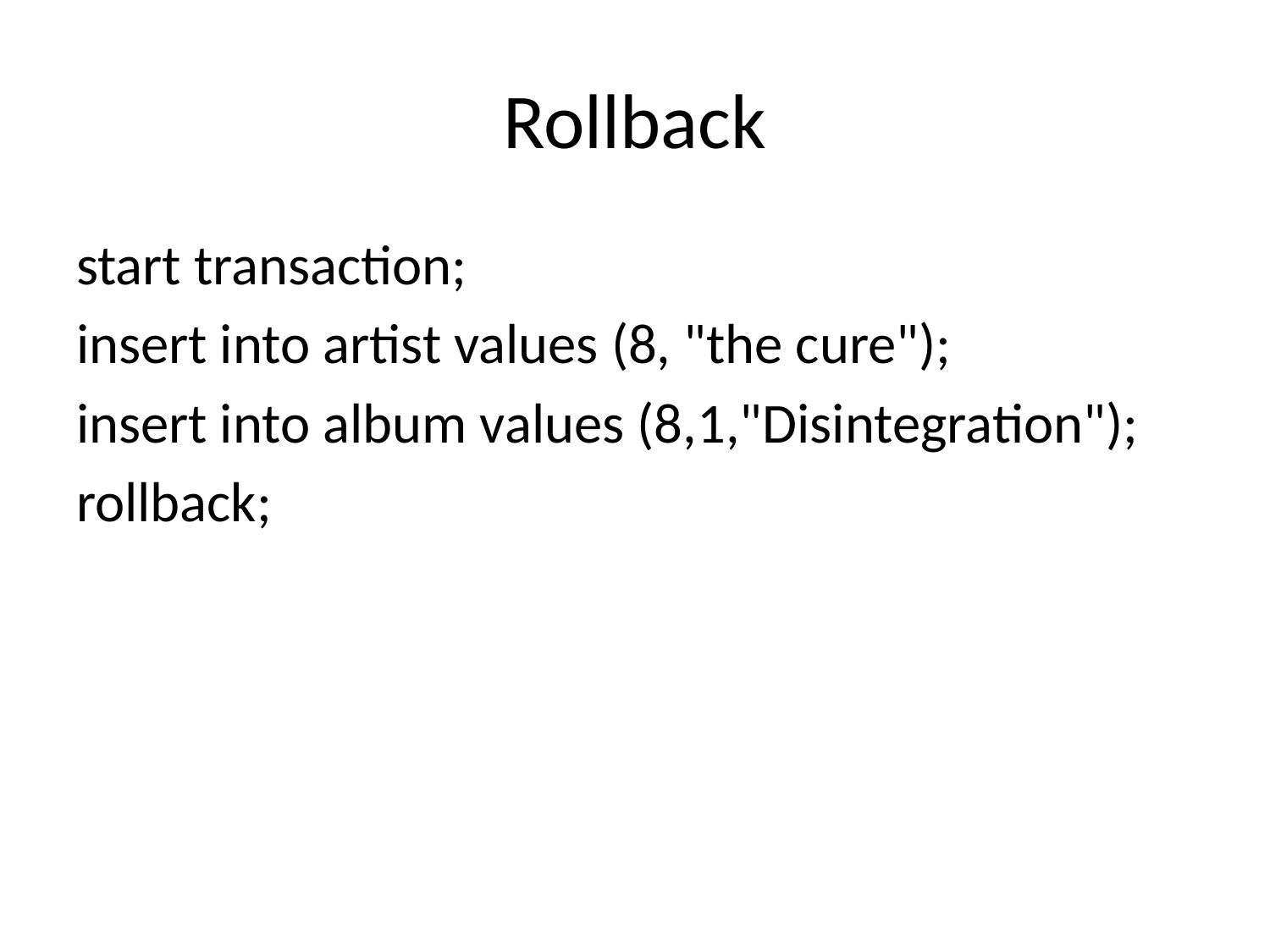

# Rollback
start transaction;
insert into artist values (8, "the cure");
insert into album values (8,1,"Disintegration");
rollback;